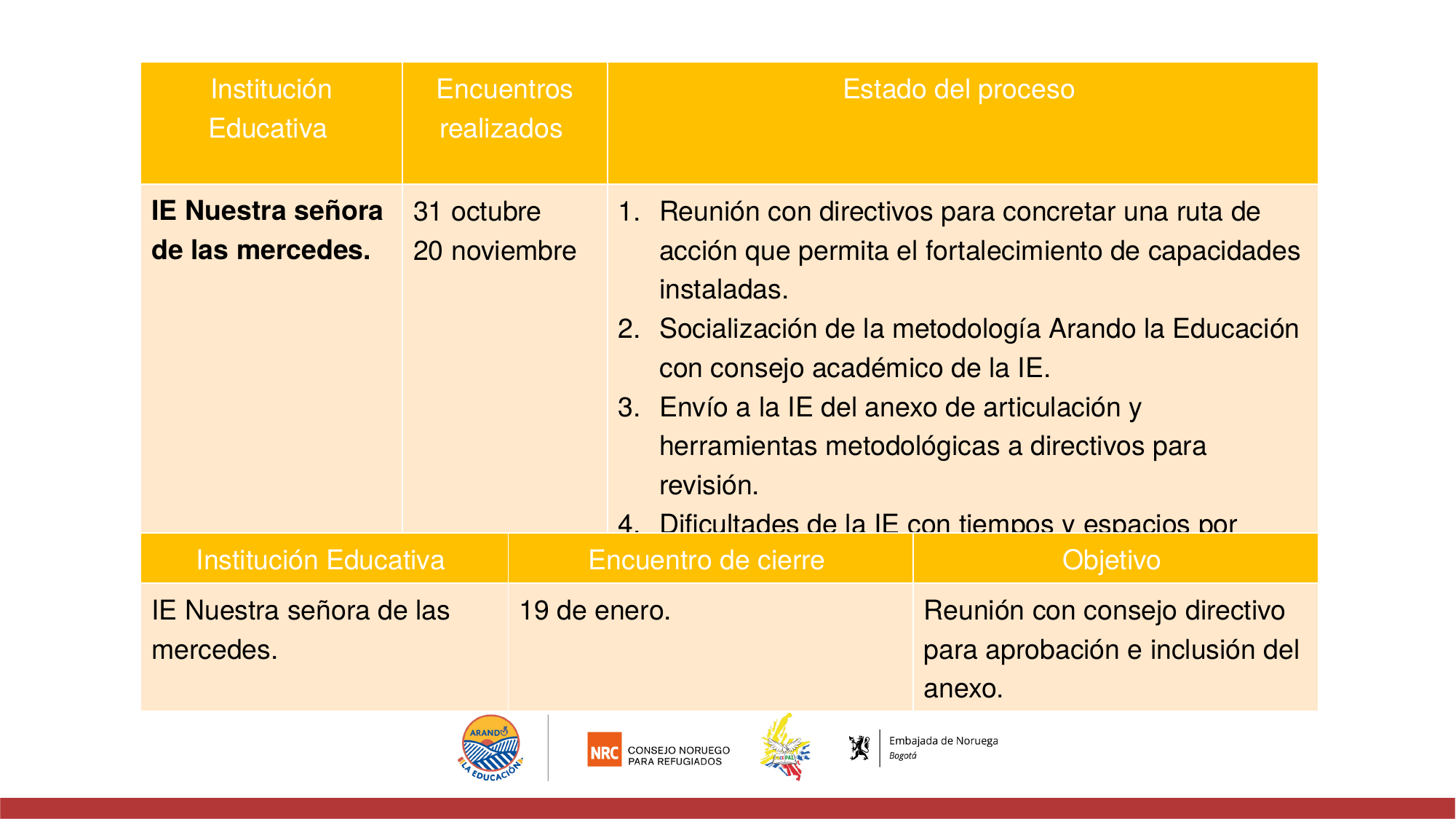

| Institución Educativa | Encuentros realizados | Estado del proceso |
| --- | --- | --- |
| IE Nuestra señora de las mercedes. | 31 octubre 20 noviembre | Reunión con directivos para concretar una ruta de acción que permita el fortalecimiento de capacidades instaladas. Socialización de la metodología Arando la Educación con consejo académico de la IE. Envío a la IE del anexo de articulación y herramientas metodológicas a directivos para revisión. Dificultades de la IE con tiempos y espacios por cierre de año para dar continuidad con el proceso. |
| Institución Educativa | Encuentro de cierre | Objetivo |
| --- | --- | --- |
| IE Nuestra señora de las mercedes. | 19 de enero. | Reunión con consejo directivo para aprobación e inclusión del anexo. |